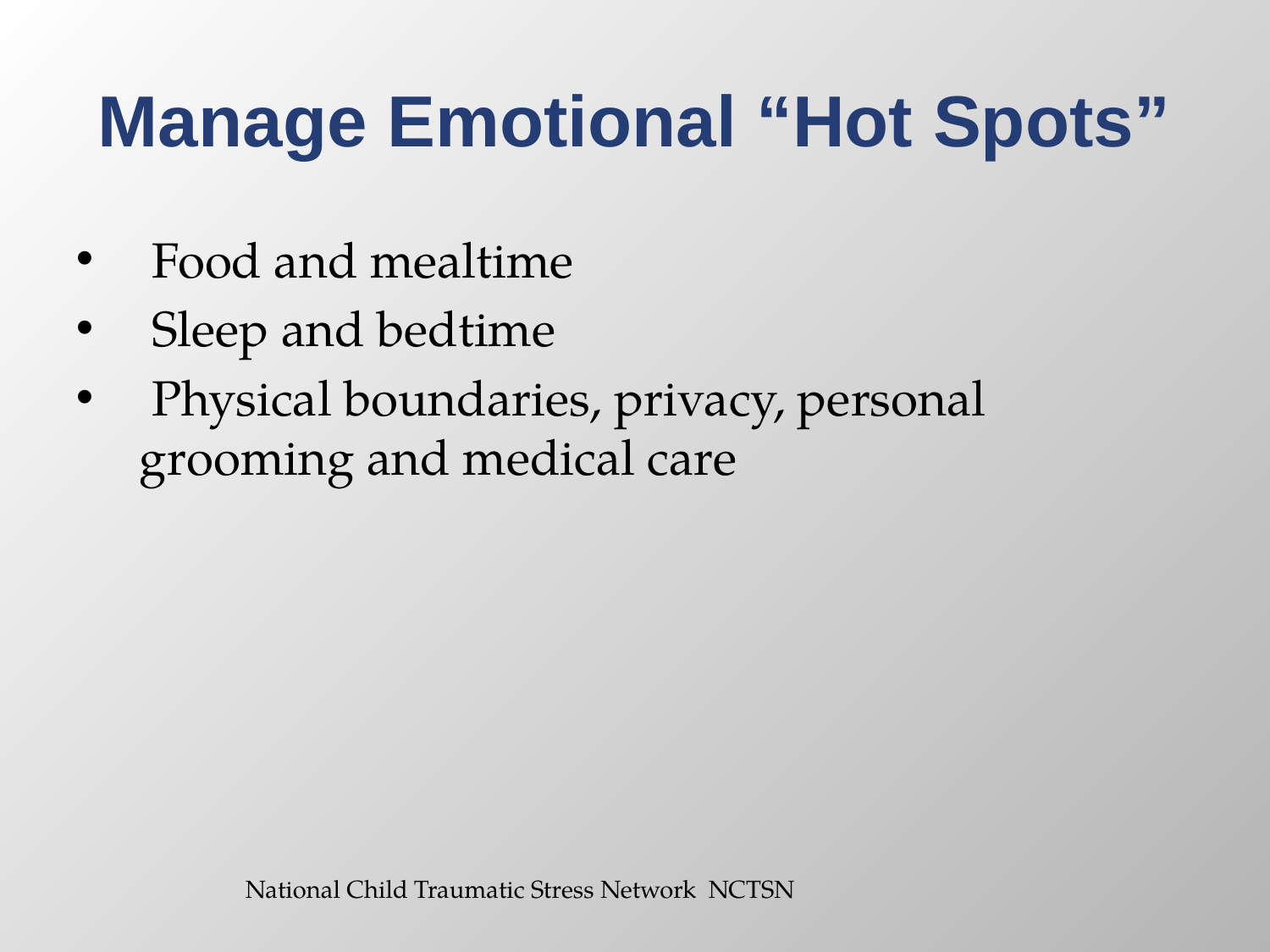

# Manage Emotional “Hot Spots”
 Food and mealtime
 Sleep and bedtime
 Physical boundaries, privacy, personal grooming and medical care
National Child Traumatic Stress Network  NCTSN